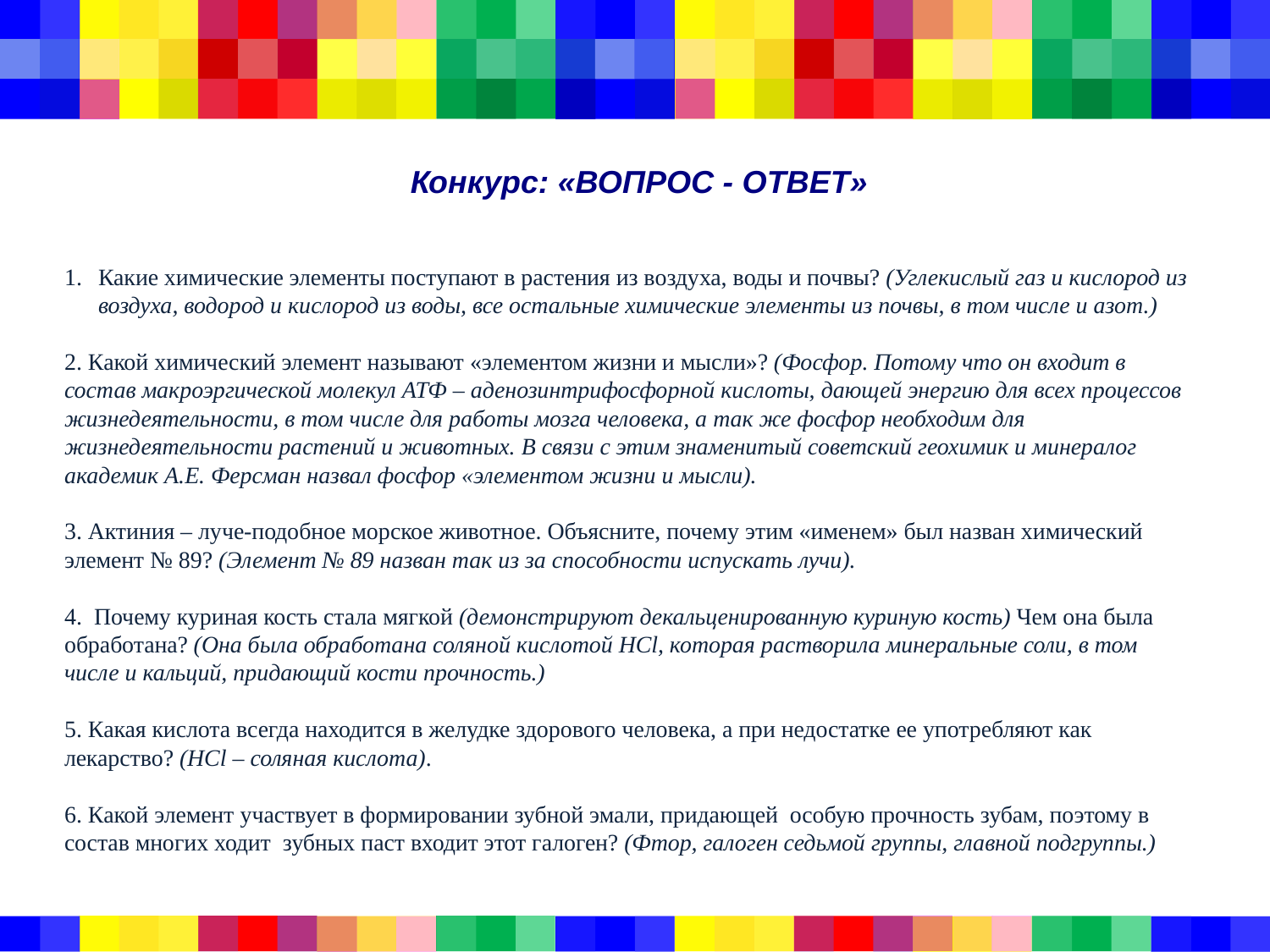

# Конкурс: «ВОПРОС - ОТВЕТ»
Какие химические элементы поступают в растения из воздуха, воды и почвы? (Углекислый газ и кислород из воздуха, водород и кислород из воды, все остальные химические элементы из почвы, в том числе и азот.)

2. Какой химический элемент называют «элементом жизни и мысли»? (Фосфор. Потому что он входит в состав макроэргической молекул АТФ – аденозинтрифосфорной кислоты, дающей энергию для всех процессов жизнедеятельности, в том числе для работы мозга человека, а так же фосфор необходим для жизнедеятельности растений и животных. В связи с этим знаменитый советский геохимик и минералог академик А.Е. Ферсман назвал фосфор «элементом жизни и мысли).

3. Актиния – луче-подобное морское животное. Объясните, почему этим «именем» был назван химический элемент № 89? (Элемент № 89 назван так из за способности испускать лучи).

4.  Почему куриная кость стала мягкой (демонстрируют декальценированную куриную кость) Чем она была обработана? (Она была обработана соляной кислотой НСl, которая растворила минеральные соли, в том числе и кальций, придающий кости прочность.)

5. Какая кислота всегда находится в желудке здорового человека, а при недостатке ее употребляют как лекарство? (НСl – соляная кислота).

6. Какой элемент участвует в формировании зубной эмали, придающей  особую прочность зубам, поэтому в состав многих ходит  зубных паст входит этот галоген? (Фтор, галоген седьмой группы, главной подгруппы.)